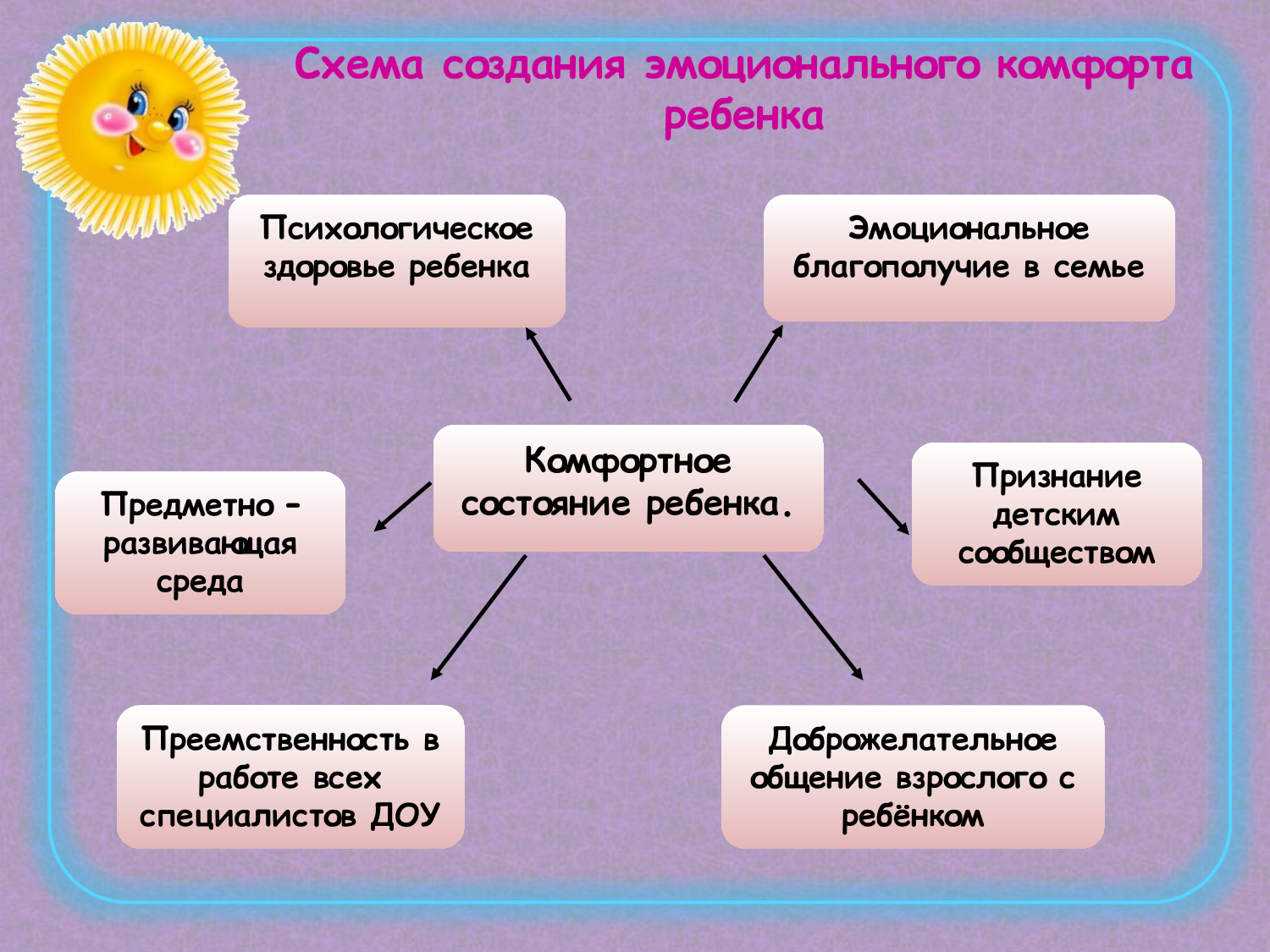

Схема создания эмоционального комфорта
ребенка
Эмоциональное благополучие в семье
Психологическое здоровье ребенка
Комфортное состояние ребенка.
Признание детским сообществом
Предметно – развивающая среда
Преемственность в работе всех специалистов ДОУ
Доброжелательное общение взрослого с ребёнком